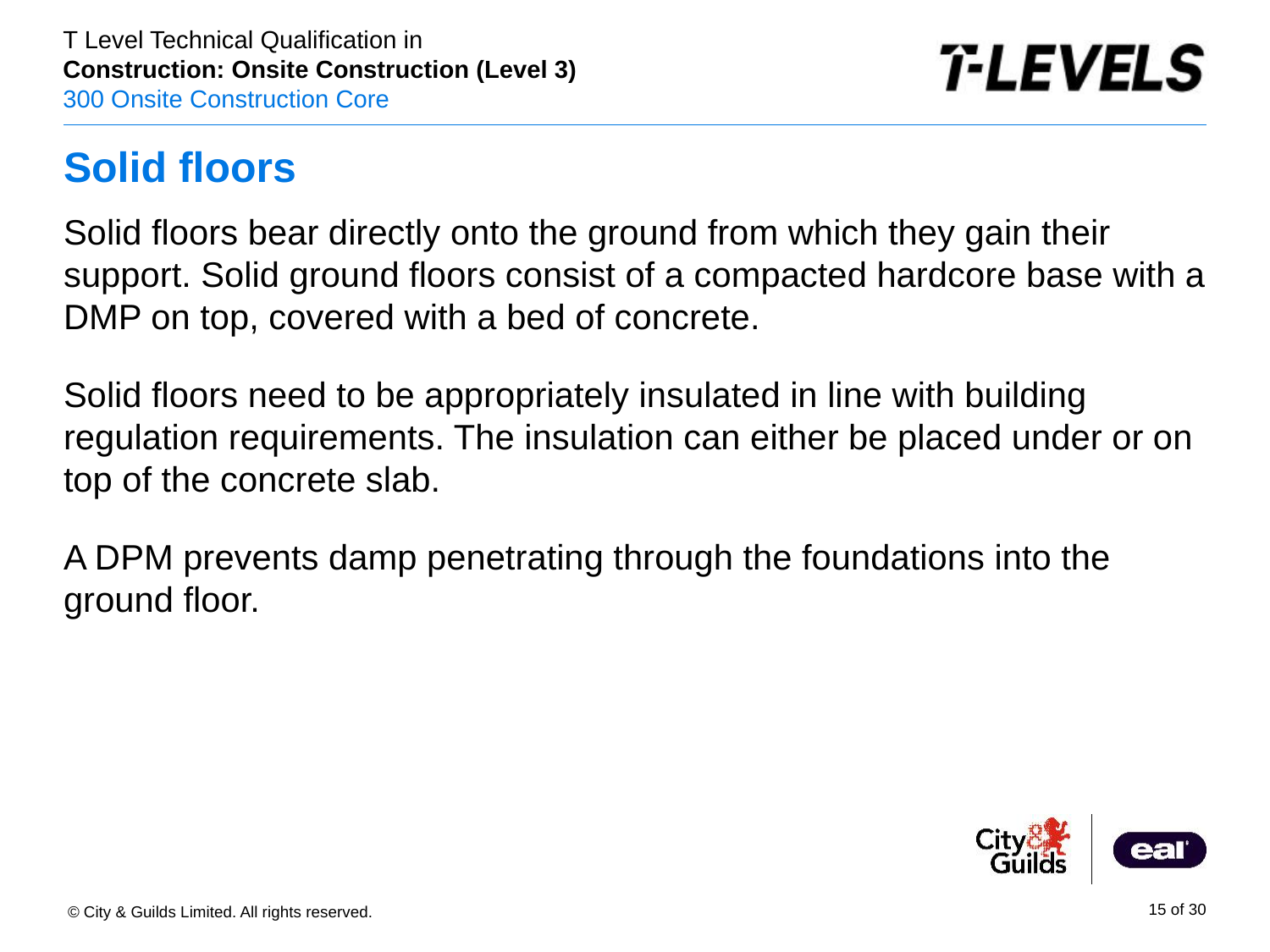

# Solid floors
Solid floors bear directly onto the ground from which they gain their support. Solid ground floors consist of a compacted hardcore base with a DMP on top, covered with a bed of concrete.
Solid floors need to be appropriately insulated in line with building regulation requirements. The insulation can either be placed under or on top of the concrete slab.
A DPM prevents damp penetrating through the foundations into the ground floor.